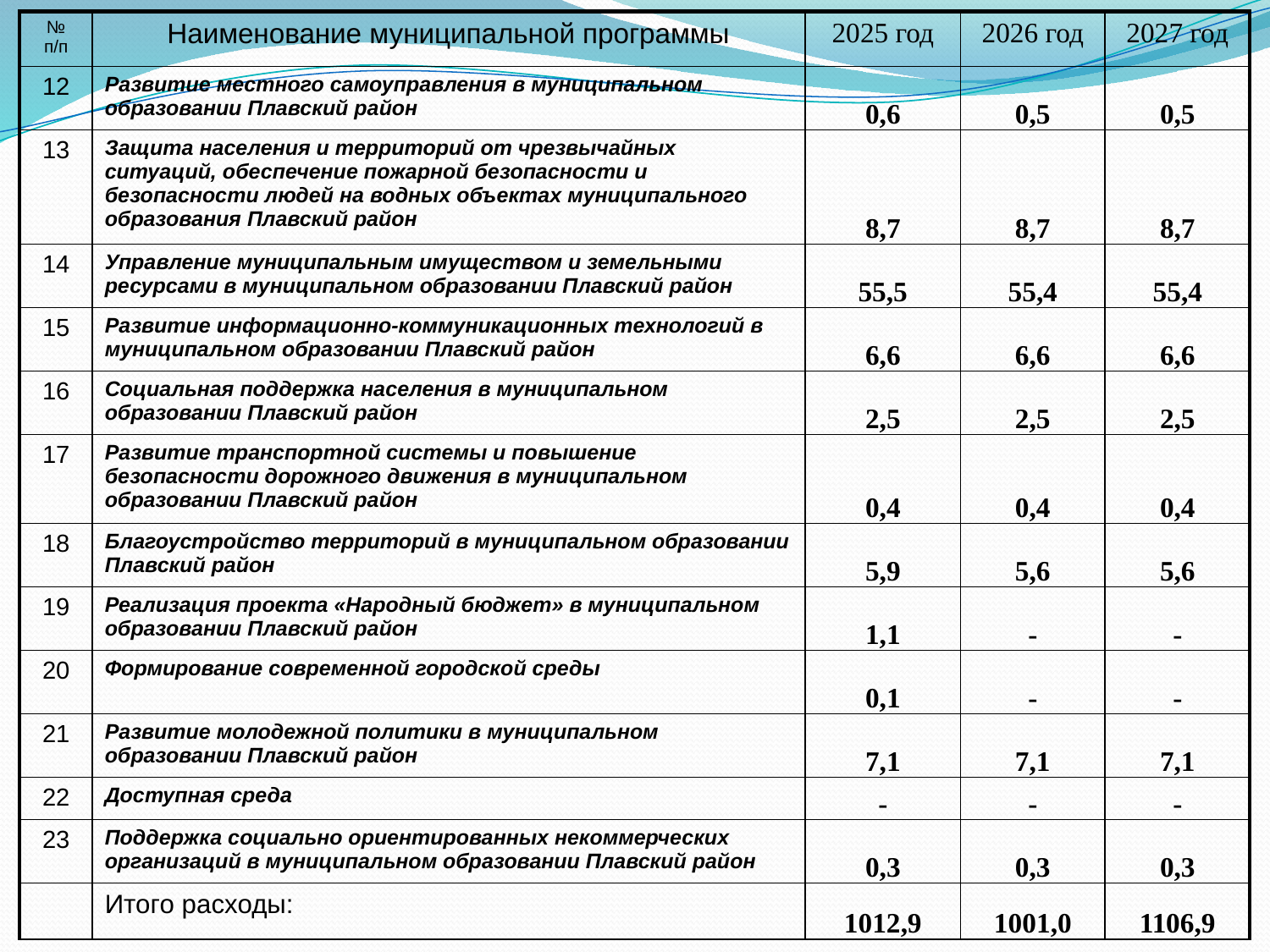

| № п/п | Наименование муниципальной программы | 2025 год | 2026 год | 2027 год |
| --- | --- | --- | --- | --- |
| 12 | Развитие местного самоуправления в муниципальном образовании Плавский район | 0,6 | 0,5 | 0,5 |
| 13 | Защита населения и территорий от чрезвычайных ситуаций, обеспечение пожарной безопасности и безопасности людей на водных объектах муниципального образования Плавский район | 8,7 | 8,7 | 8,7 |
| 14 | Управление муниципальным имуществом и земельными ресурсами в муниципальном образовании Плавский район | 55,5 | 55,4 | 55,4 |
| 15 | Развитие информационно-коммуникационных технологий в муниципальном образовании Плавский район | 6,6 | 6,6 | 6,6 |
| 16 | Социальная поддержка населения в муниципальном образовании Плавский район | 2,5 | 2,5 | 2,5 |
| 17 | Развитие транспортной системы и повышение безопасности дорожного движения в муниципальном образовании Плавский район | 0,4 | 0,4 | 0,4 |
| 18 | Благоустройство территорий в муниципальном образовании Плавский район | 5,9 | 5,6 | 5,6 |
| 19 | Реализация проекта «Народный бюджет» в муниципальном образовании Плавский район | 1,1 | - | - |
| 20 | Формирование современной городской среды | 0,1 | - | - |
| 21 | Развитие молодежной политики в муниципальном образовании Плавский район | 7,1 | 7,1 | 7,1 |
| 22 | Доступная среда | - | - | - |
| 23 | Поддержка социально ориентированных некоммерческих организаций в муниципальном образовании Плавский район | 0,3 | 0,3 | 0,3 |
|  | Итого расходы: | 1012,9 | 1001,0 | 1106,9 |